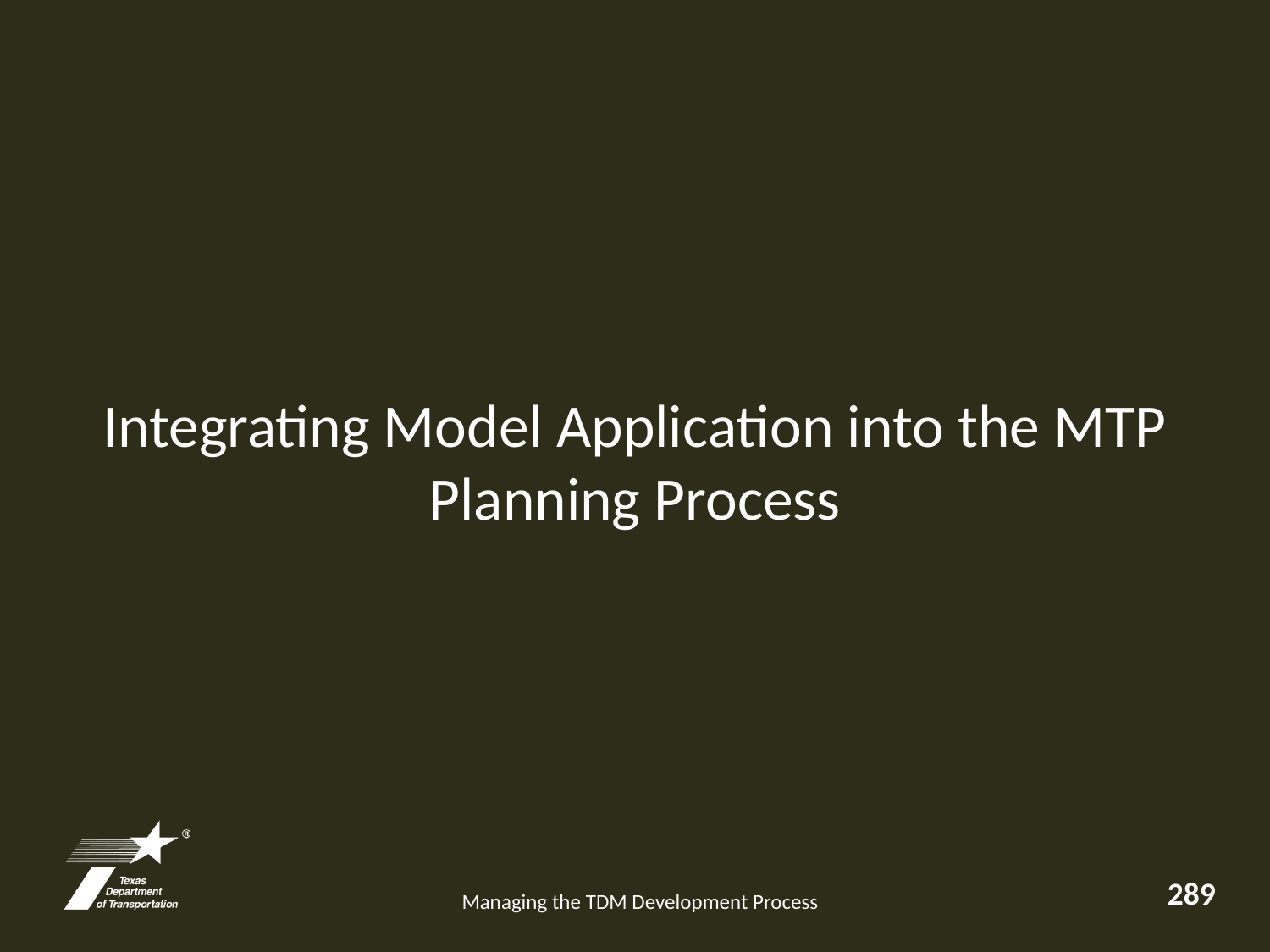

Integrating Model Application into the MTP Planning Process